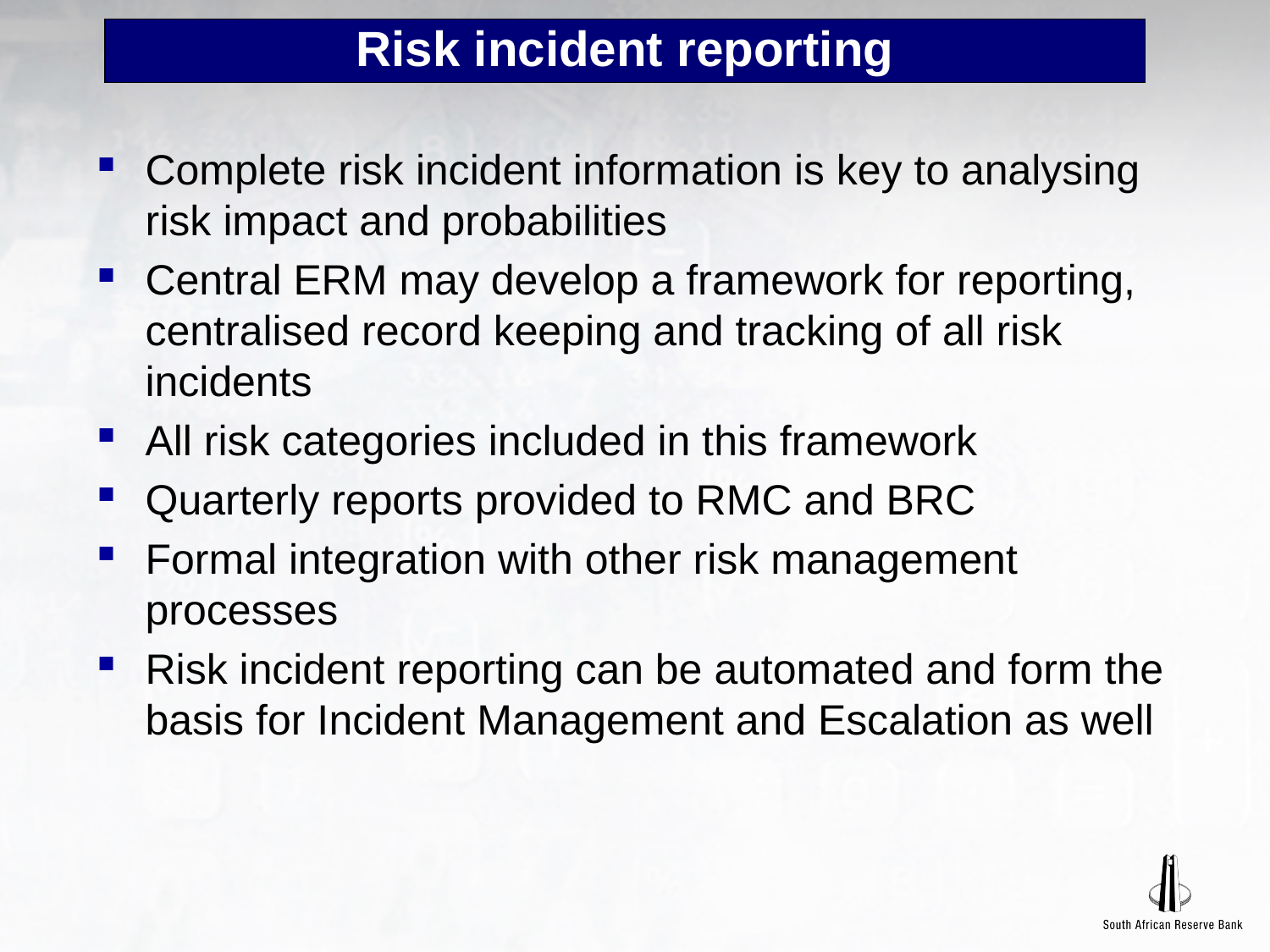

# Risk incident reporting
Complete risk incident information is key to analysing risk impact and probabilities
Central ERM may develop a framework for reporting, centralised record keeping and tracking of all risk incidents
All risk categories included in this framework
Quarterly reports provided to RMC and BRC
Formal integration with other risk management processes
Risk incident reporting can be automated and form the basis for Incident Management and Escalation as well